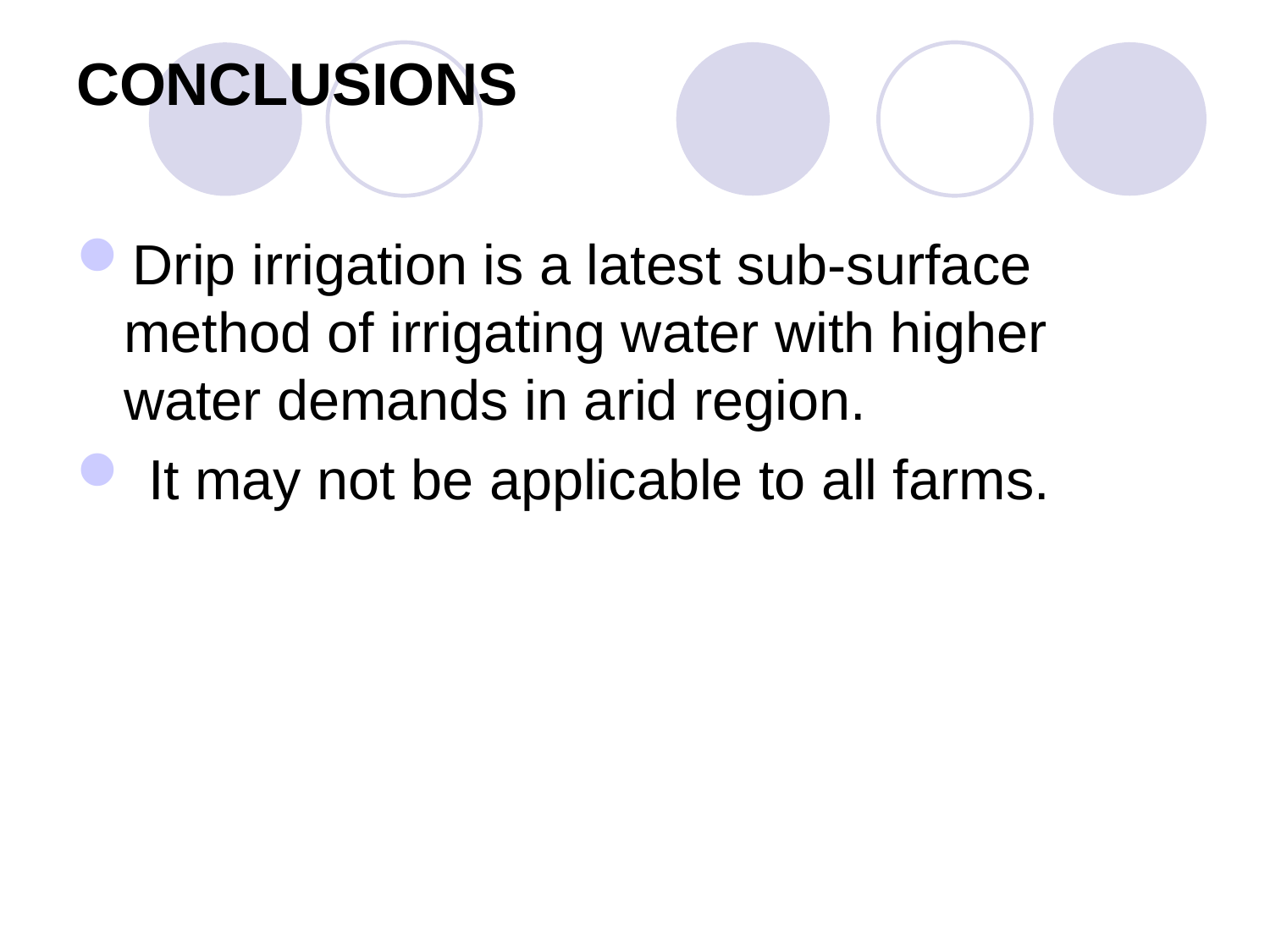

# CONCLUSIONS
Drip irrigation is a latest sub-surface method of irrigating water with higher water demands in arid region.
 It may not be applicable to all farms.